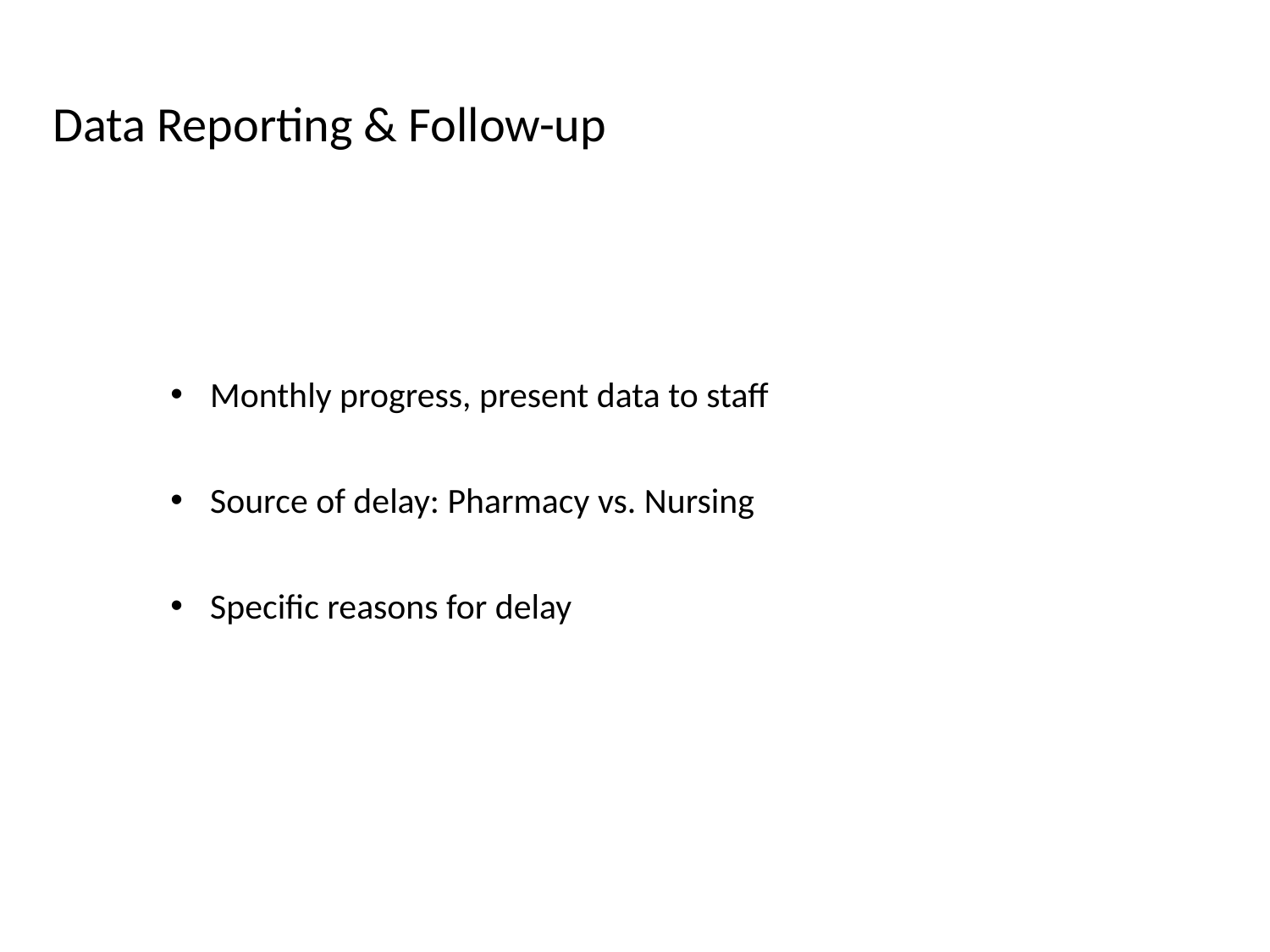

# Data Reporting & Follow-up
Monthly progress, present data to staff
Source of delay: Pharmacy vs. Nursing
Specific reasons for delay